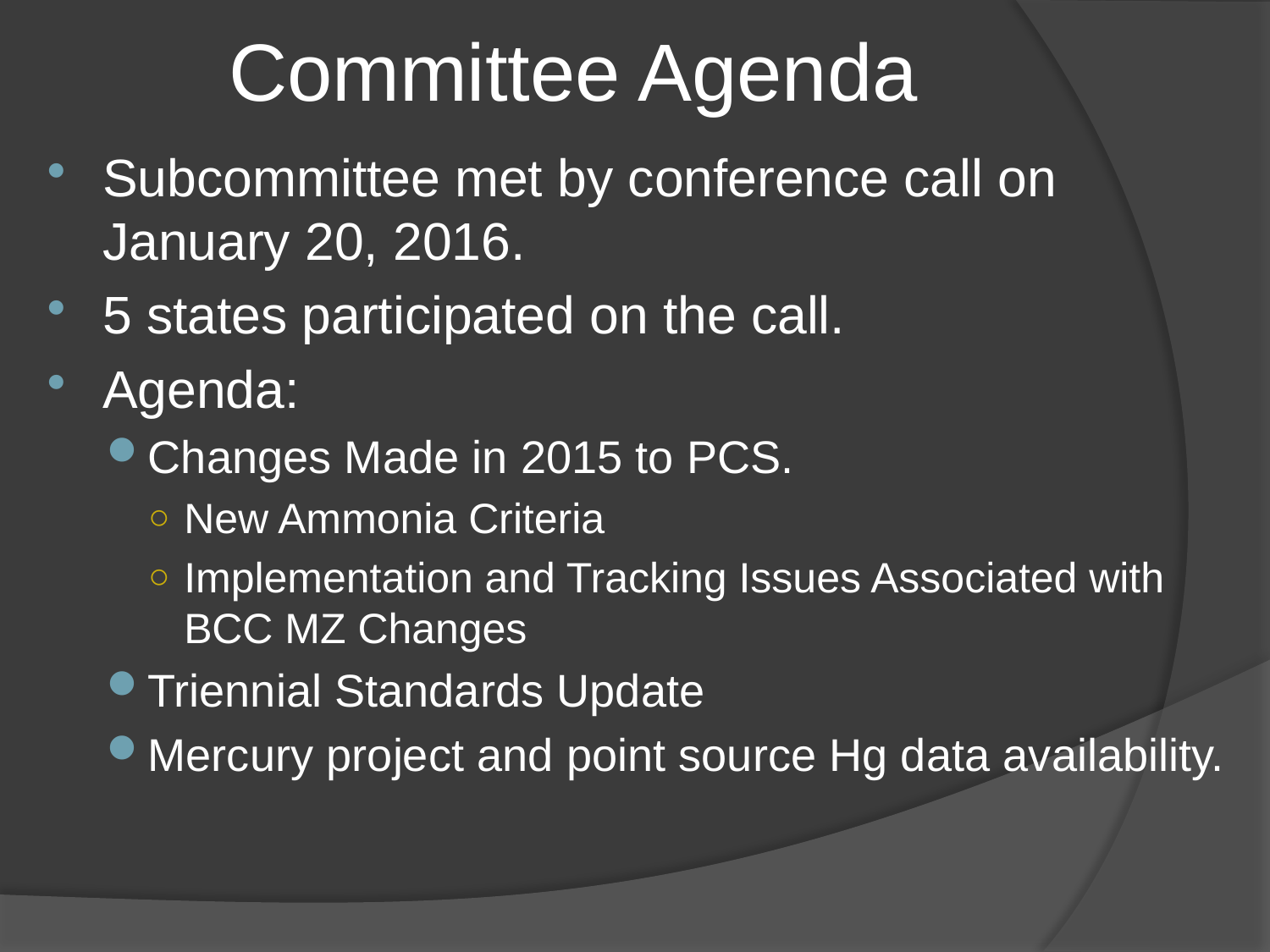

# Committee Agenda
Subcommittee met by conference call on January 20, 2016.
5 states participated on the call.
Agenda:
Changes Made in 2015 to PCS.
New Ammonia Criteria
Implementation and Tracking Issues Associated with BCC MZ Changes
Triennial Standards Update
Mercury project and point source Hg data availability.